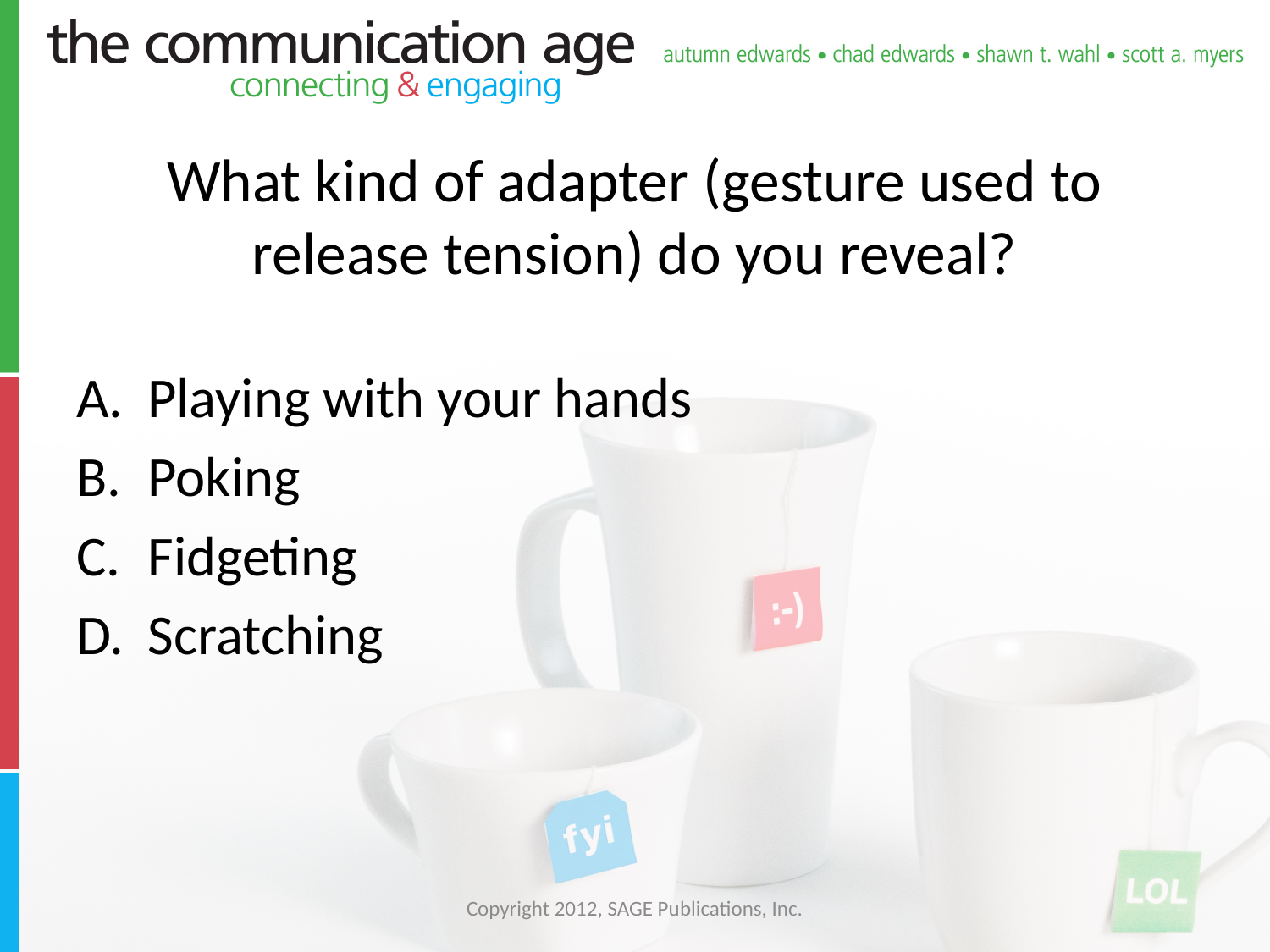

# What kind of adapter (gesture used to release tension) do you reveal?
Playing with your hands
Poking
Fidgeting
Scratching

Copyright 2012, SAGE Publications, Inc.